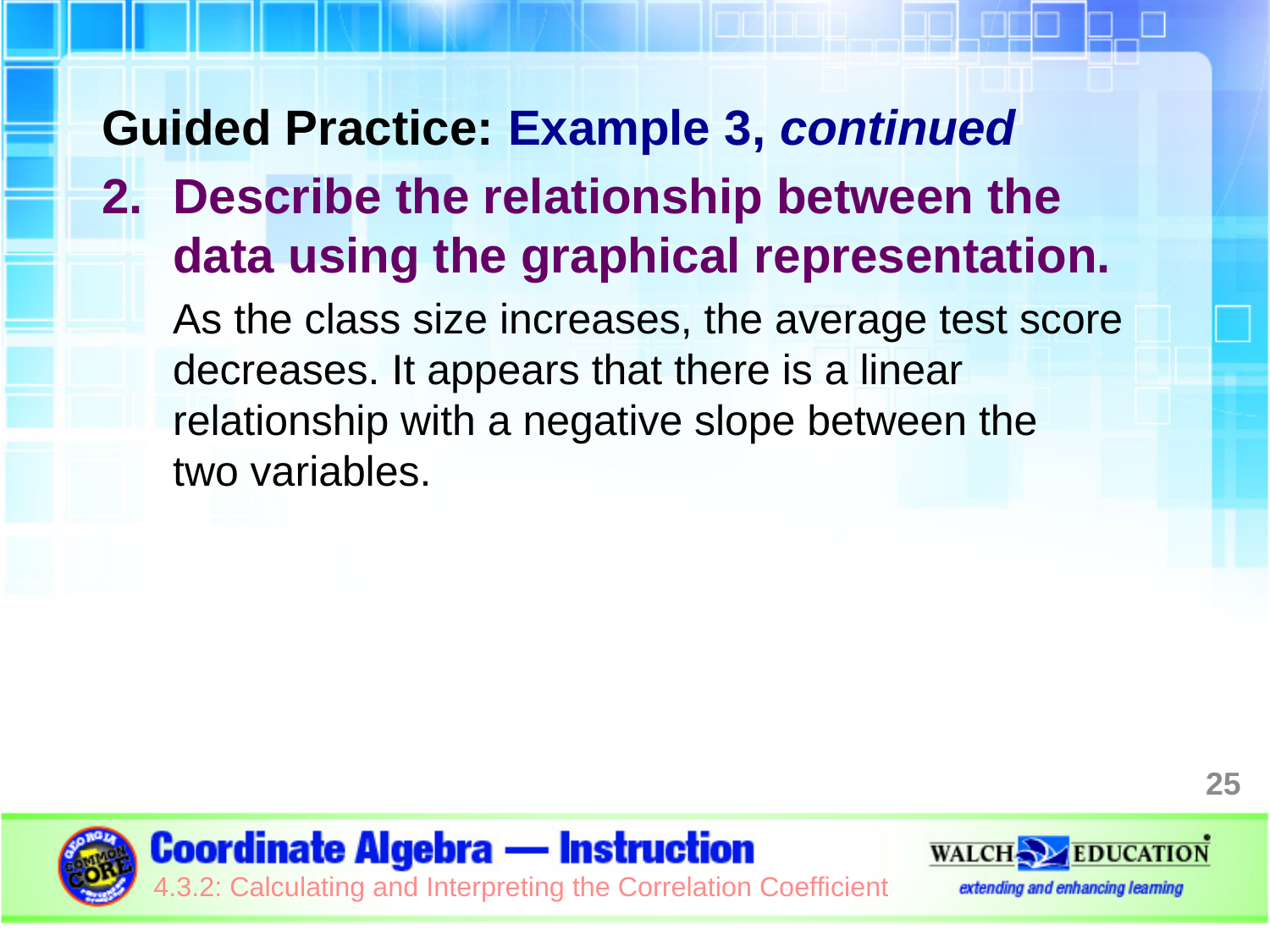

Guided Practice: Example 3, continued
Describe the relationship between the data using the graphical representation.
As the class size increases, the average test score decreases. It appears that there is a linear relationship with a negative slope between the
two variables.
25
4.3.2: Calculating and Interpreting the Correlation Coefficient